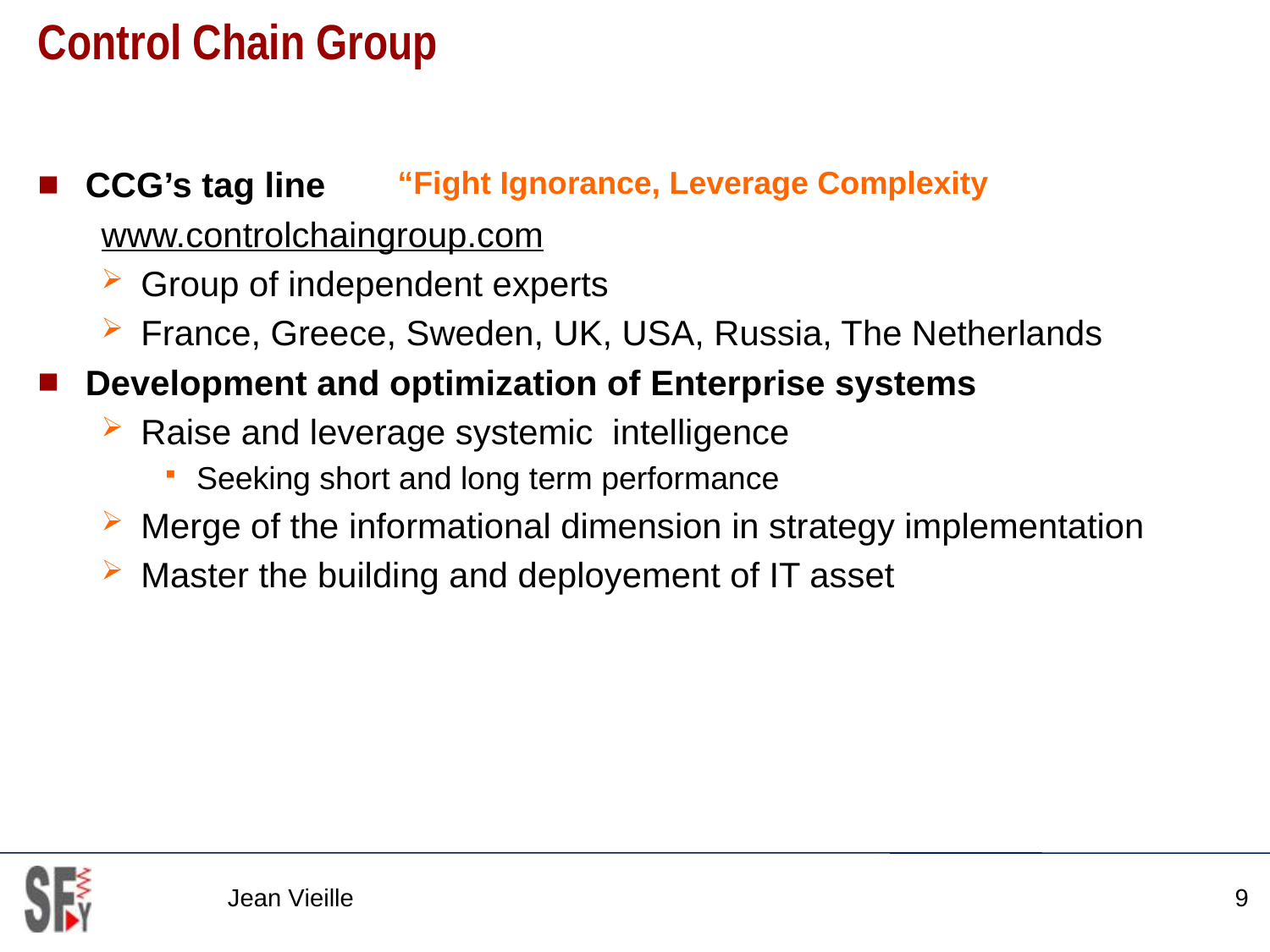

# Control Chain Group
“Fight Ignorance, Leverage Complexity
CCG’s tag line
www.controlchaingroup.com
Group of independent experts
France, Greece, Sweden, UK, USA, Russia, The Netherlands
Development and optimization of Enterprise systems
Raise and leverage systemic  intelligence
Seeking short and long term performance
Merge of the informational dimension in strategy implementation
Master the building and deployement of IT asset

Jean Vieille
9